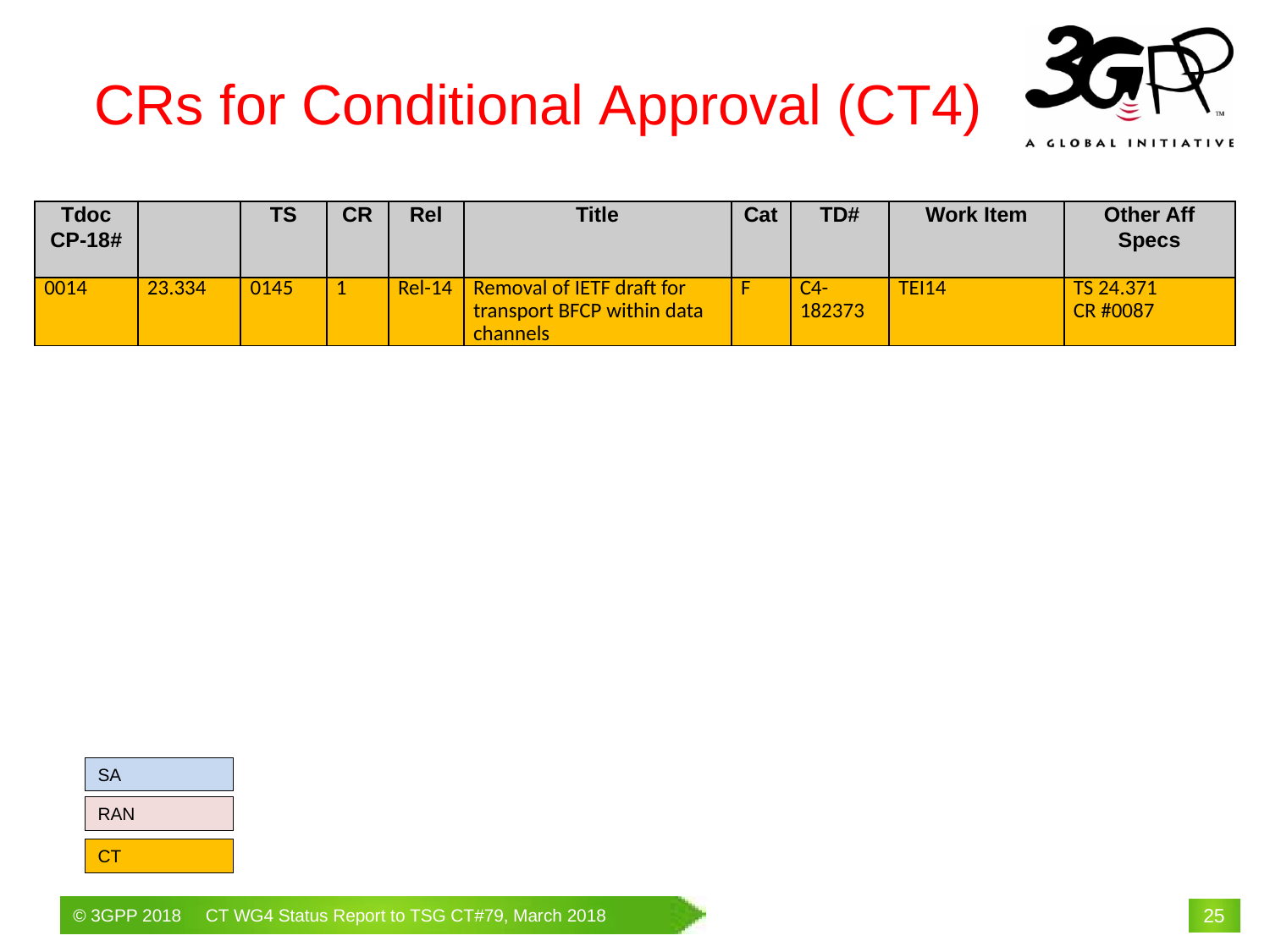

# CRs for Conditional Approval (CT4)
| Tdoc CP-18# |  | TS | CR | Rel | Title | Cat | TD# | Work Item | Other Aff Specs |
| --- | --- | --- | --- | --- | --- | --- | --- | --- | --- |
| 0014 | 23.334 | 0145 | 1 | Rel-14 | Removal of IETF draft for transport BFCP within data channels | F | C4-182373 | TEI14 | TS 24.371 CR #0087 |
SA
RAN
CT